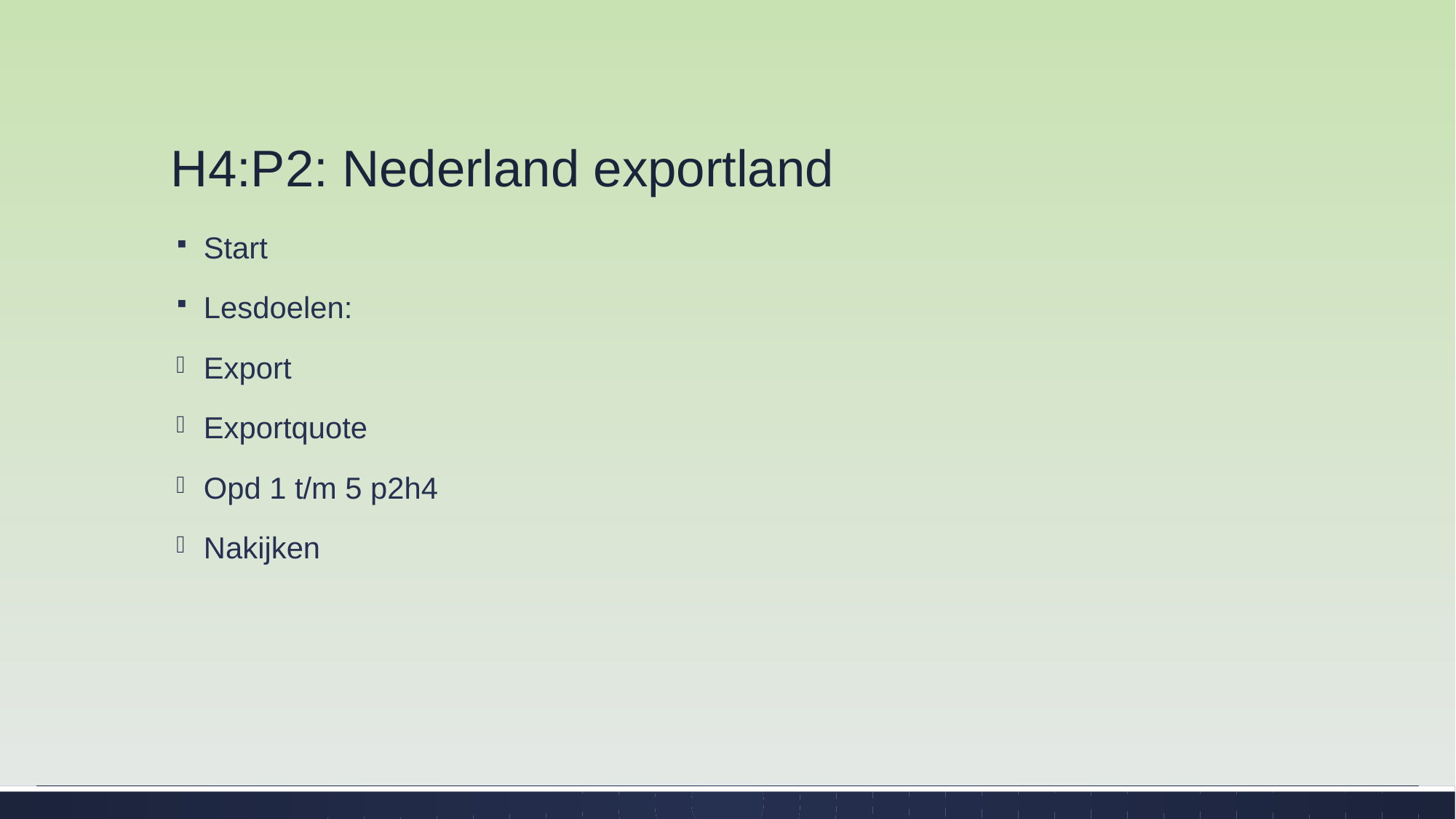

# H4:P2: Nederland exportland
Start
Lesdoelen:
Export
Exportquote
Opd 1 t/m 5 p2h4
Nakijken